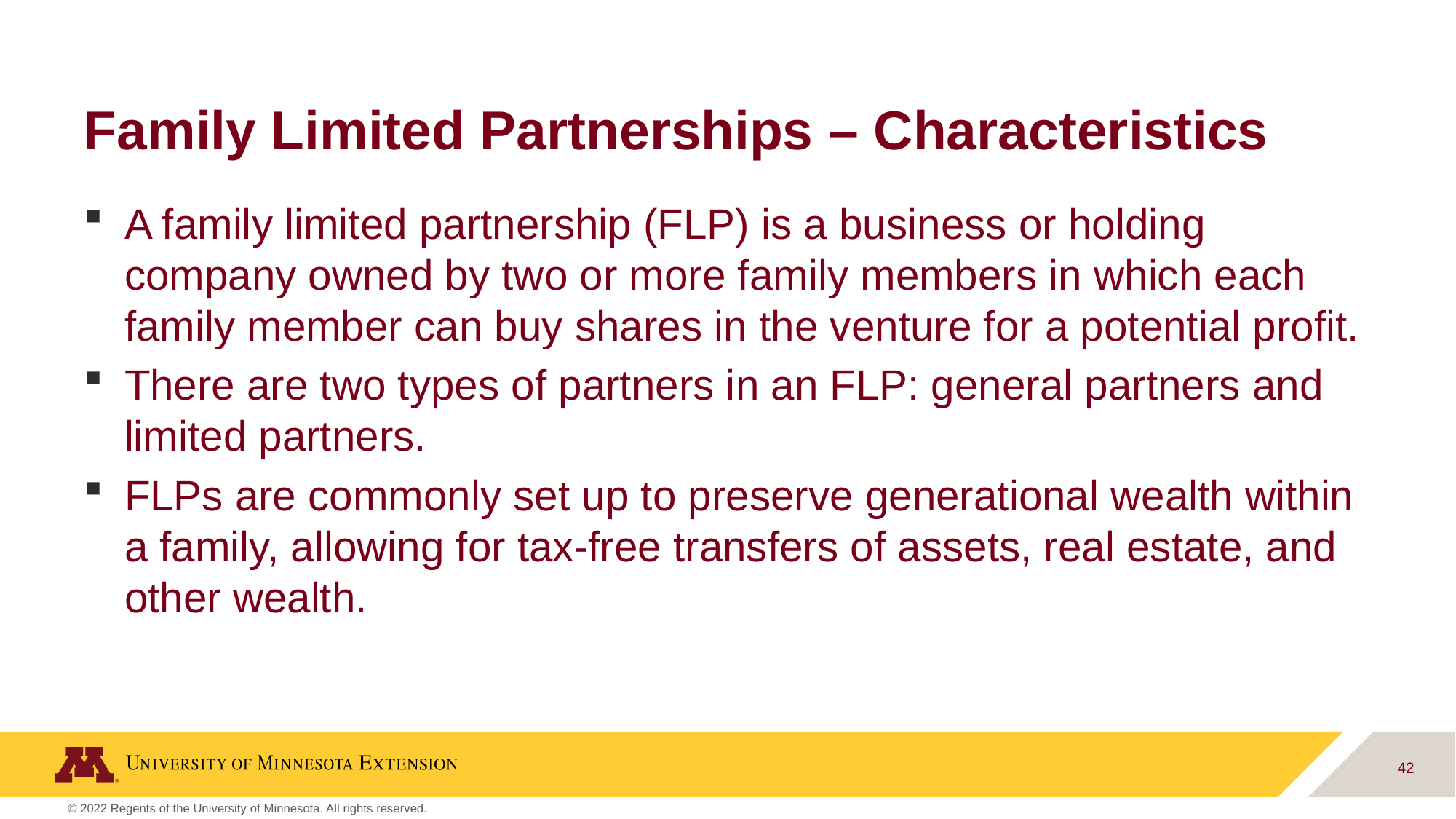

# Family Limited Partnerships – Characteristics
A family limited partnership (FLP) is a business or holding company owned by two or more family members in which each family member can buy shares in the venture for a potential profit.
There are two types of partners in an FLP: general partners and limited partners.
FLPs are commonly set up to preserve generational wealth within a family, allowing for tax-free transfers of assets, real estate, and other wealth.